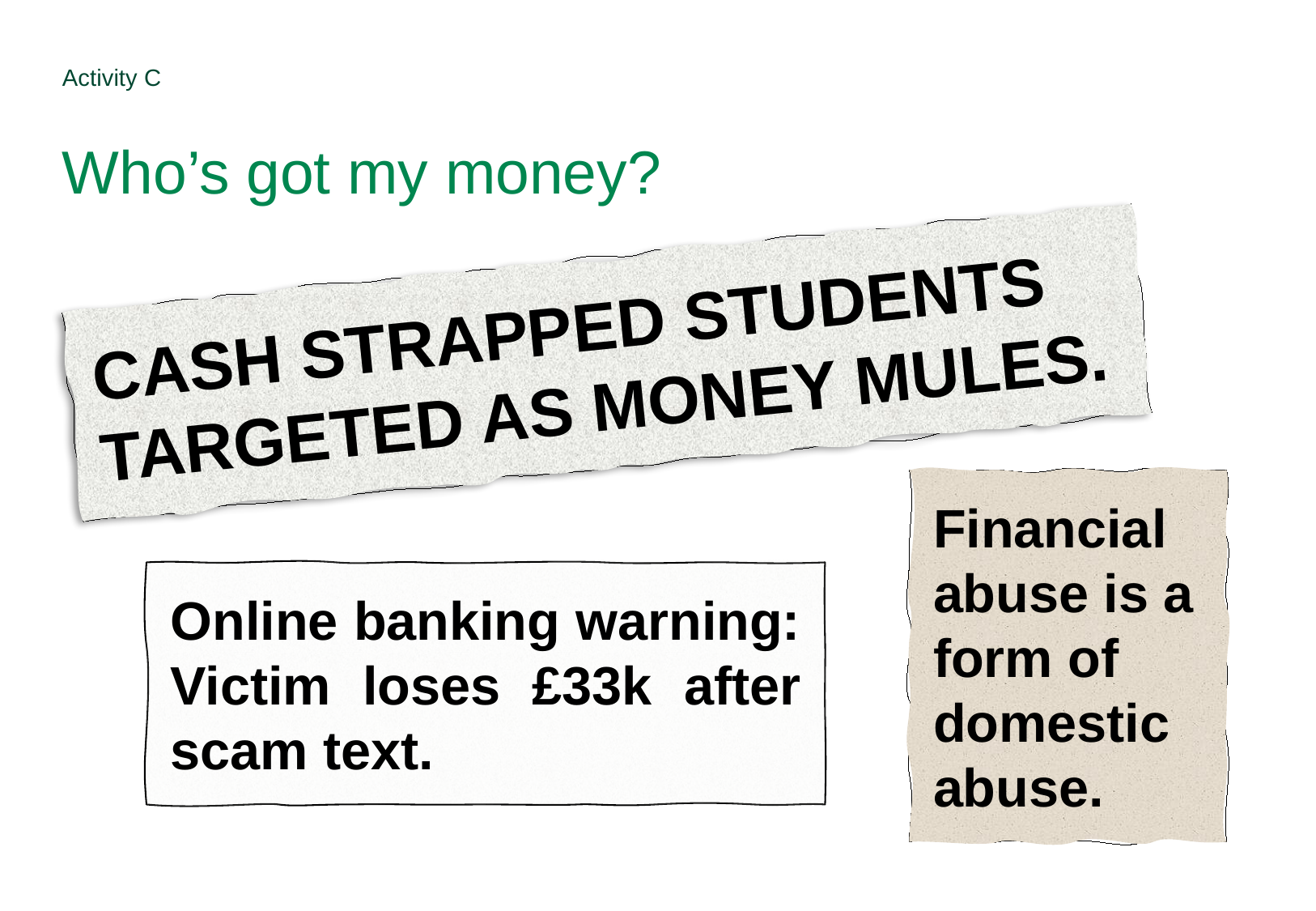

# Activity C Who’s got my money?
CASH STRAPPED STUDENTS TARGETED AS MONEY MULES.
Financial abuse is a form of domestic abuse.
Online banking warning: Victim loses £33k after scam text.